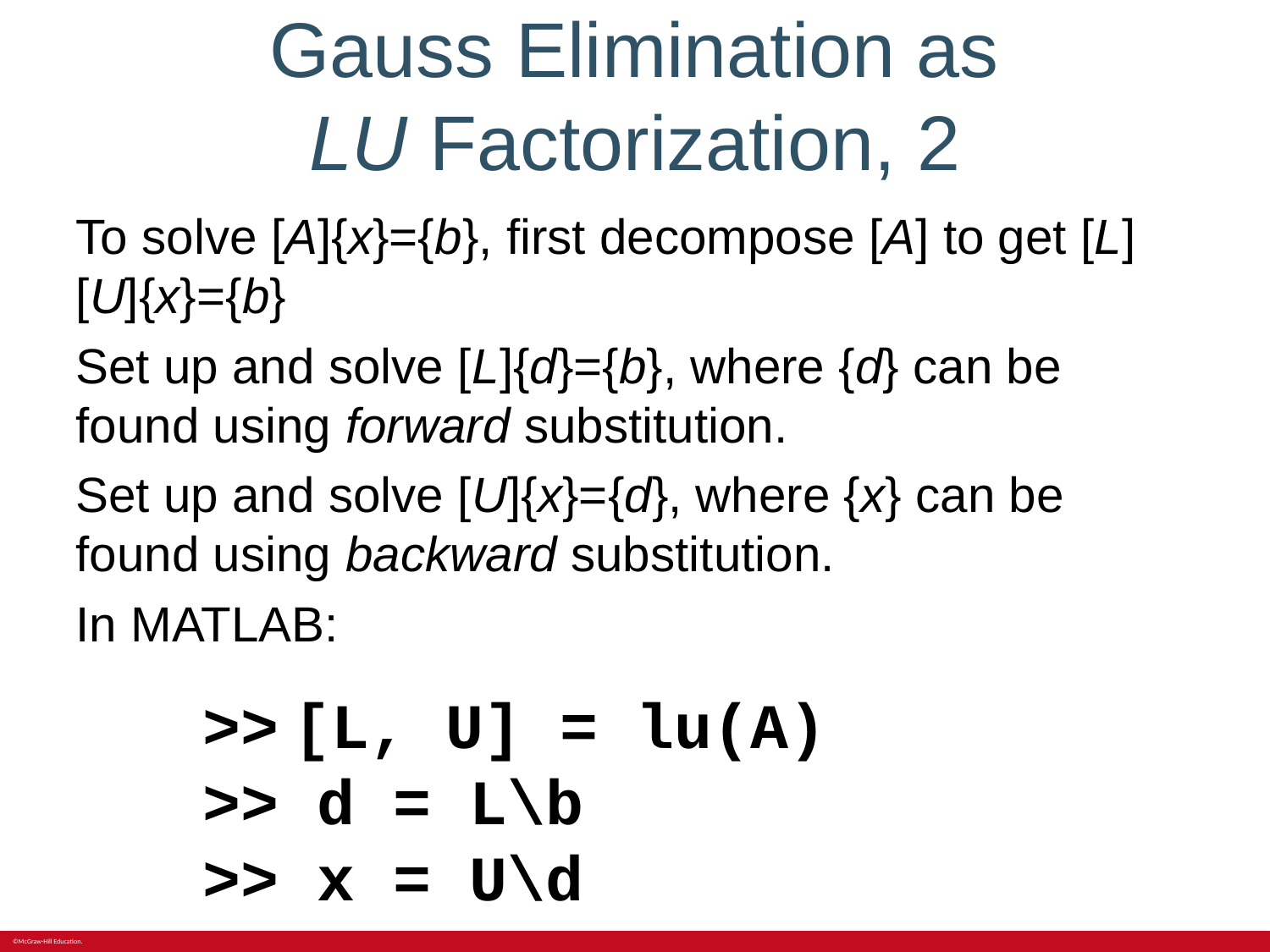

# Gauss Elimination as LU Factorization, 2
To solve [A]{x}={b}, first decompose [A] to get [L][U]{x}={b}
Set up and solve [L]{d}={b}, where {d} can be found using forward substitution.
Set up and solve [U]{x}={d}, where {x} can be found using backward substitution.
In MATLAB:
	>> [L, U] = lu(A)
	>> d = L\b
	>> x = U\d